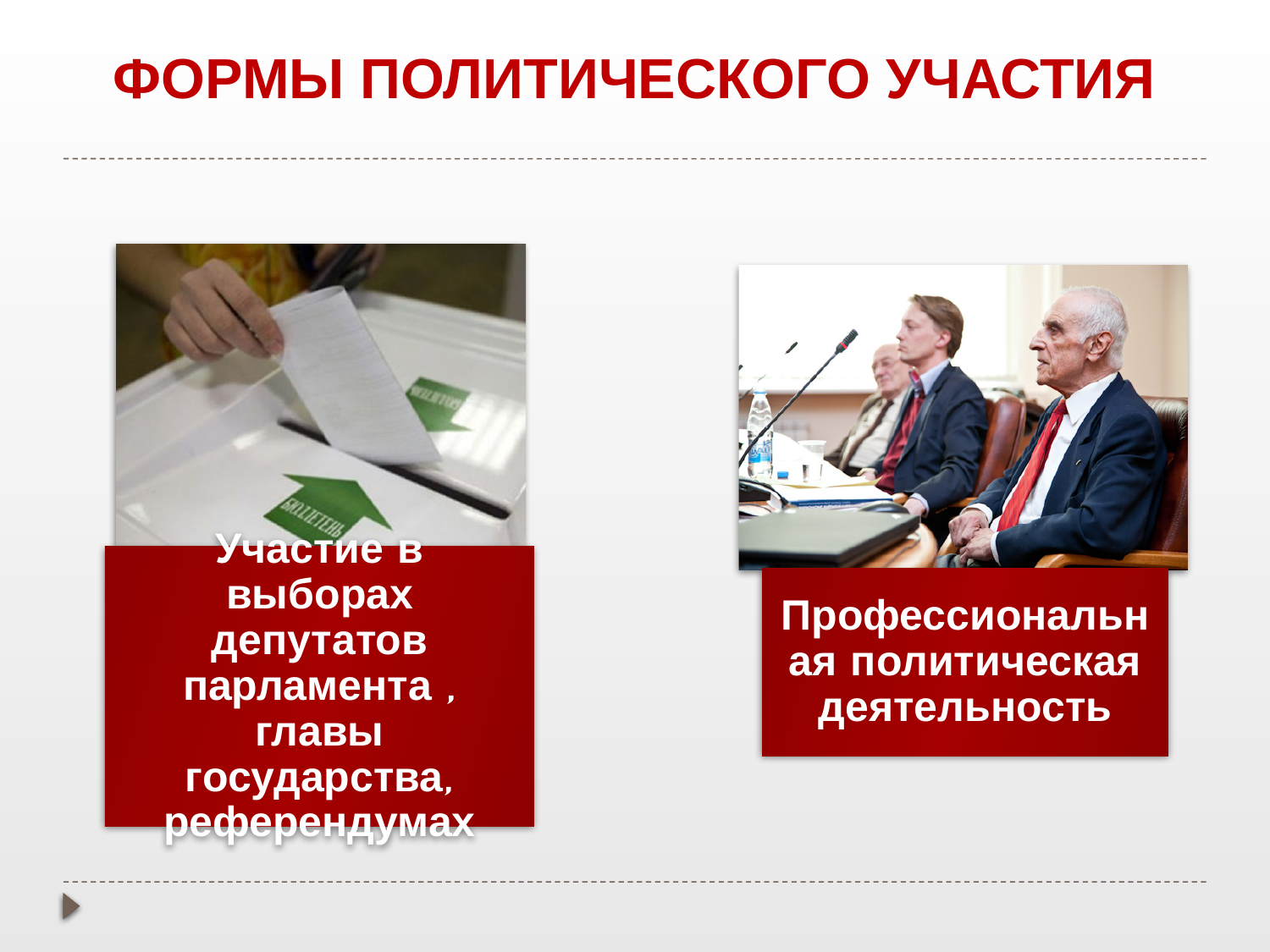

# ФОРМЫ ПОЛИТИЧЕСКОГО УЧАСТИЯ
Участие в выборах депутатов парламента , главы государства, референдумах
Профессиональная политическая деятельность